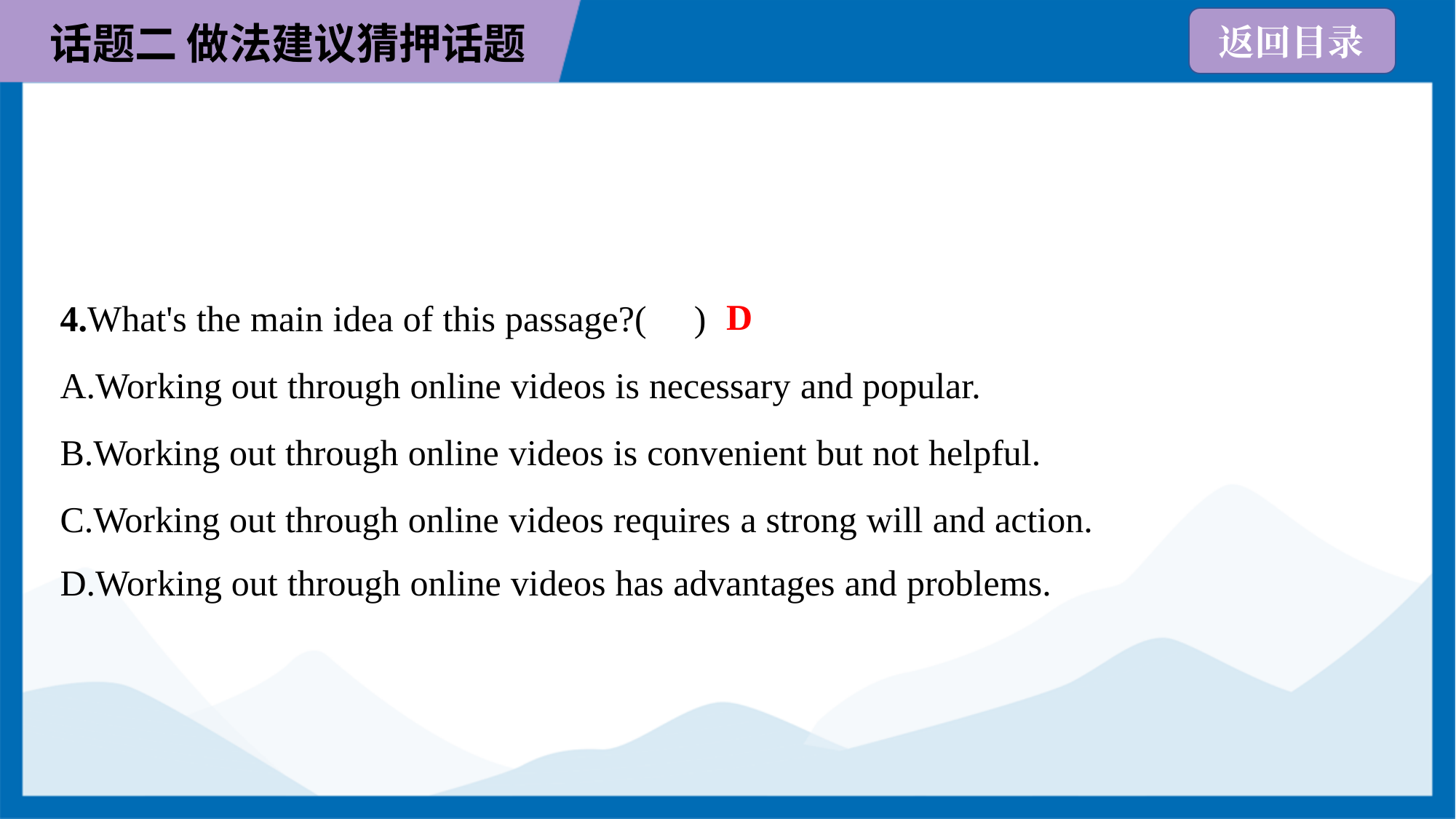

D
4.What's the main idea of this passage?(     )
A.Working out through online videos is necessary and popular.
B.Working out through online videos is convenient but not helpful.
C.Working out through online videos requires a strong will and action.
D.Working out through online videos has advantages and problems.